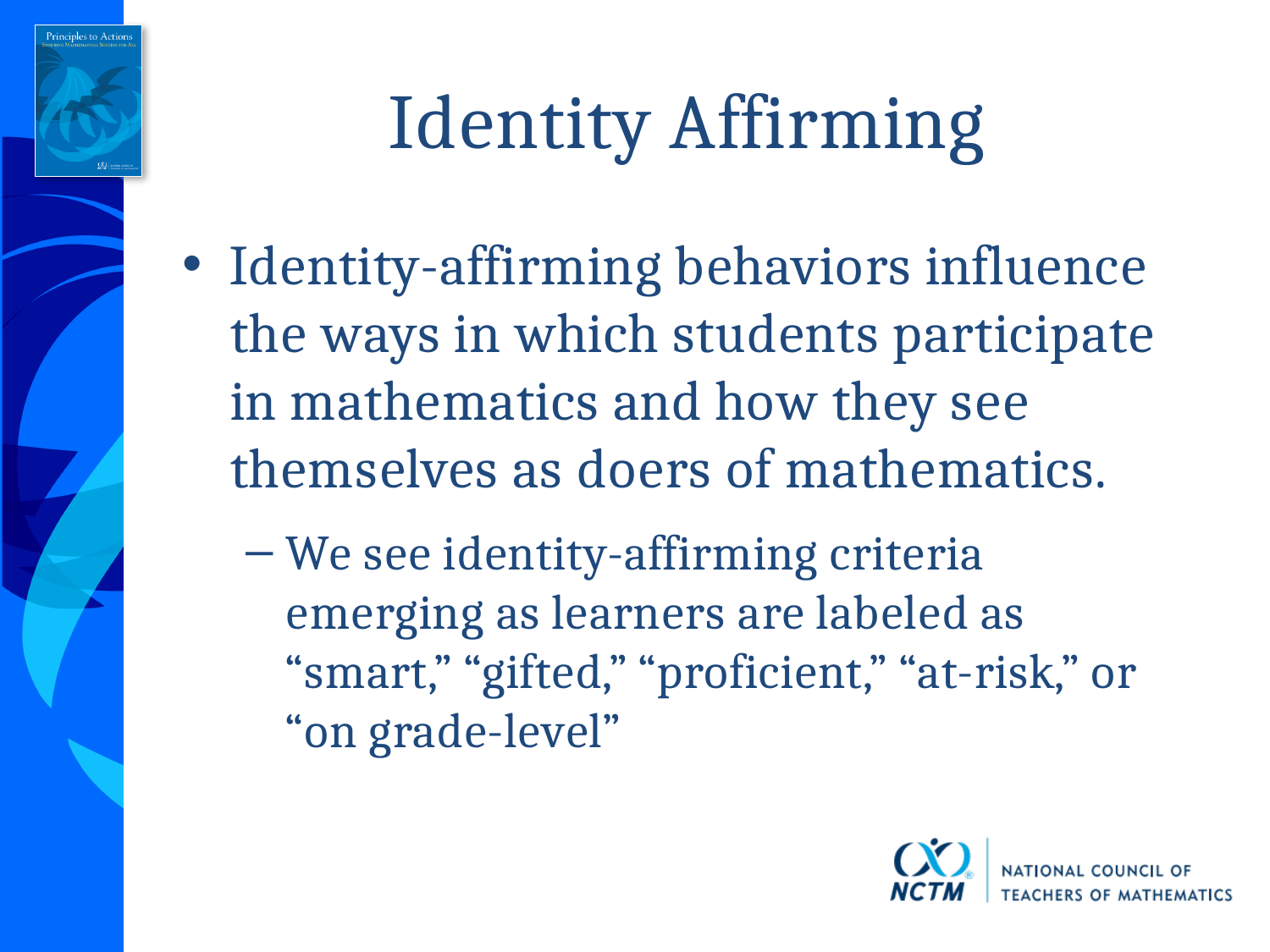

# Identity Affirming
Identity-affirming behaviors influence the ways in which students participate in mathematics and how they see themselves as doers of mathematics.
We see identity-affirming criteria emerging as learners are labeled as “smart,” “gifted,” “proficient,” “at-risk,” or “on grade-level”